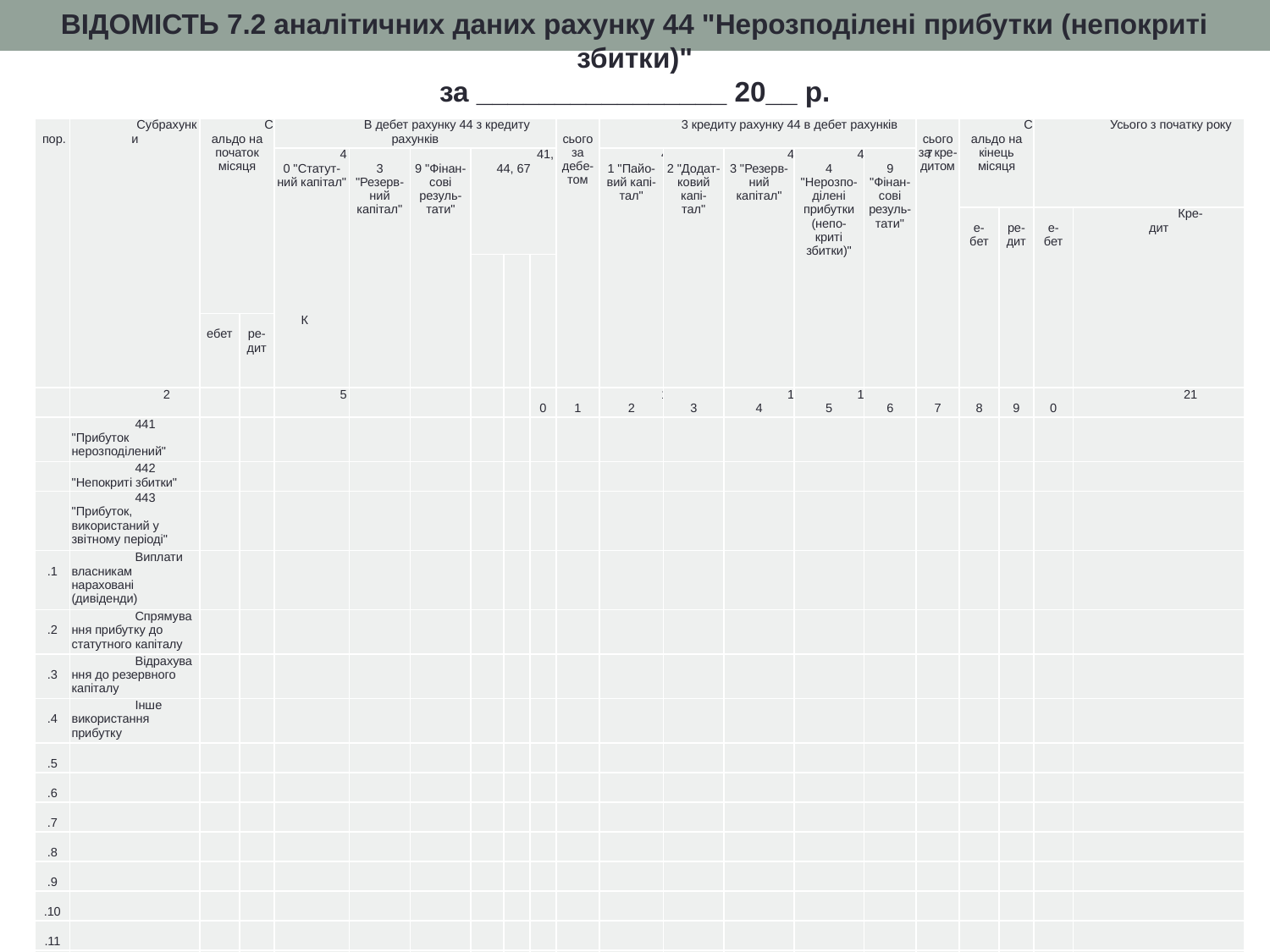

ВІДОМІСТЬ 7.2 аналітичних даних рахунку 44 "Нерозподілені прибутки (непокриті збитки)"
за ________________ 20__ р.
| N пор. | Субрахунки | Сальдо на початок місяця |  | В дебет рахунку 44 з кредиту рахунків |  |  |  |  |  | Усього за дебе- том | 3 кредиту рахунку 44 в дебет рахунків |  |  |  |  | Усього за кре- дитом | Сальдо на кінець місяця |  | Усього з початку року |  |
| --- | --- | --- | --- | --- | --- | --- | --- | --- | --- | --- | --- | --- | --- | --- | --- | --- | --- | --- | --- | --- |
|  |  |  |  | 40 "Статут- ний капітал" | 43 "Резерв- ний капітал" | 79 "Фінан- сові резуль- тати" | 41, 44, 67 |  |  |  | 41 "Пайо- вий капі- тал" | 42 "Додат- ковий капі- тал" | 43 "Резерв- ний капітал" | 44 "Нерозпо- ділені прибутки (непо- криті збитки)" | 79 "Фінан- сові резуль- тати" |  |  |  |  |  |
|  |  |  |  |  |  |  |  |  |  |  |  |  |  |  |  |  | Де- бет | Кре- дит | Де- бет | Кре- дит |
|  |  |  |  |  |  |  |  |  |  |  |  |  |  |  |  |  |  |  |  |  |
|  |  | Дебет | Кре- дит |  |  |  |  |  |  |  |  |  |  |  |  |  |  |  |  |  |
| 1 | 2 | 3 | 4 | 5 | 6 | 7 | 8 | 9 | 10 | 11 | 12 | 13 | 14 | 15 | 16 | 17 | 18 | 19 | 20 | 21 |
| 1 | 441 "Прибуток нерозподілений" |  |  |  |  |  |  |  |  |  |  |  |  |  |  |  |  |  |  |  |
| 2 | 442 "Непокриті збитки" |  |  |  |  |  |  |  |  |  |  |  |  |  |  |  |  |  |  |  |
| 3 | 443 "Прибуток, використаний у звітному періоді" |  |  |  |  |  |  |  |  |  |  |  |  |  |  |  |  |  |  |  |
| 3.1 | Виплати власникам нараховані (дивіденди) |  |  |  |  |  |  |  |  |  |  |  |  |  |  |  |  |  |  |  |
| 3.2 | Спрямування прибутку до статутного капіталу |  |  |  |  |  |  |  |  |  |  |  |  |  |  |  |  |  |  |  |
| 3.3 | Відрахування до резервного капіталу |  |  |  |  |  |  |  |  |  |  |  |  |  |  |  |  |  |  |  |
| 3.4 | Інше використання прибутку |  |  |  |  |  |  |  |  |  |  |  |  |  |  |  |  |  |  |  |
| 3.5 |  |  |  |  |  |  |  |  |  |  |  |  |  |  |  |  |  |  |  |  |
| 3.6 |  |  |  |  |  |  |  |  |  |  |  |  |  |  |  |  |  |  |  |  |
| 3.7 |  |  |  |  |  |  |  |  |  |  |  |  |  |  |  |  |  |  |  |  |
| 3.8 |  |  |  |  |  |  |  |  |  |  |  |  |  |  |  |  |  |  |  |  |
| 3.9 |  |  |  |  |  |  |  |  |  |  |  |  |  |  |  |  |  |  |  |  |
| 3.10 |  |  |  |  |  |  |  |  |  |  |  |  |  |  |  |  |  |  |  |  |
| 3.11 |  |  |  |  |  |  |  |  |  |  |  |  |  |  |  |  |  |  |  |  |
| 3.12 | Усього за субрахунком 443 |  |  |  |  |  |  |  |  |  |  |  |  |  |  |  |  |  |  |  |
| 4 | Усього |  |  |  |  |  |  |  |  |  |  |  |  |  |  |  |  |  |  |  |